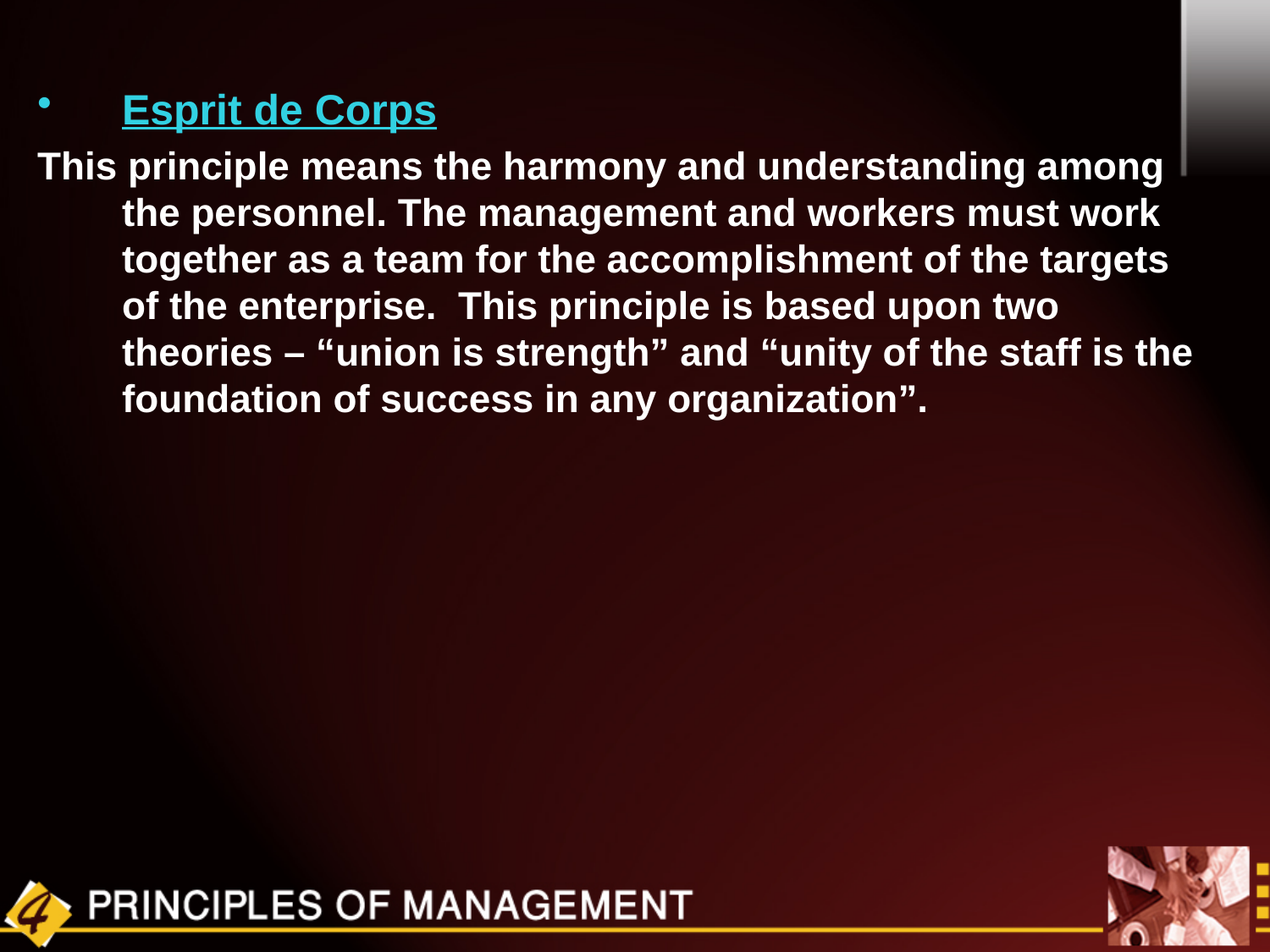

Esprit de Corps
This principle means the harmony and understanding among the personnel. The management and workers must work together as a team for the accomplishment of the targets of the enterprise.  This principle is based upon two theories – “union is strength” and “unity of the staff is the foundation of success in any organization”.